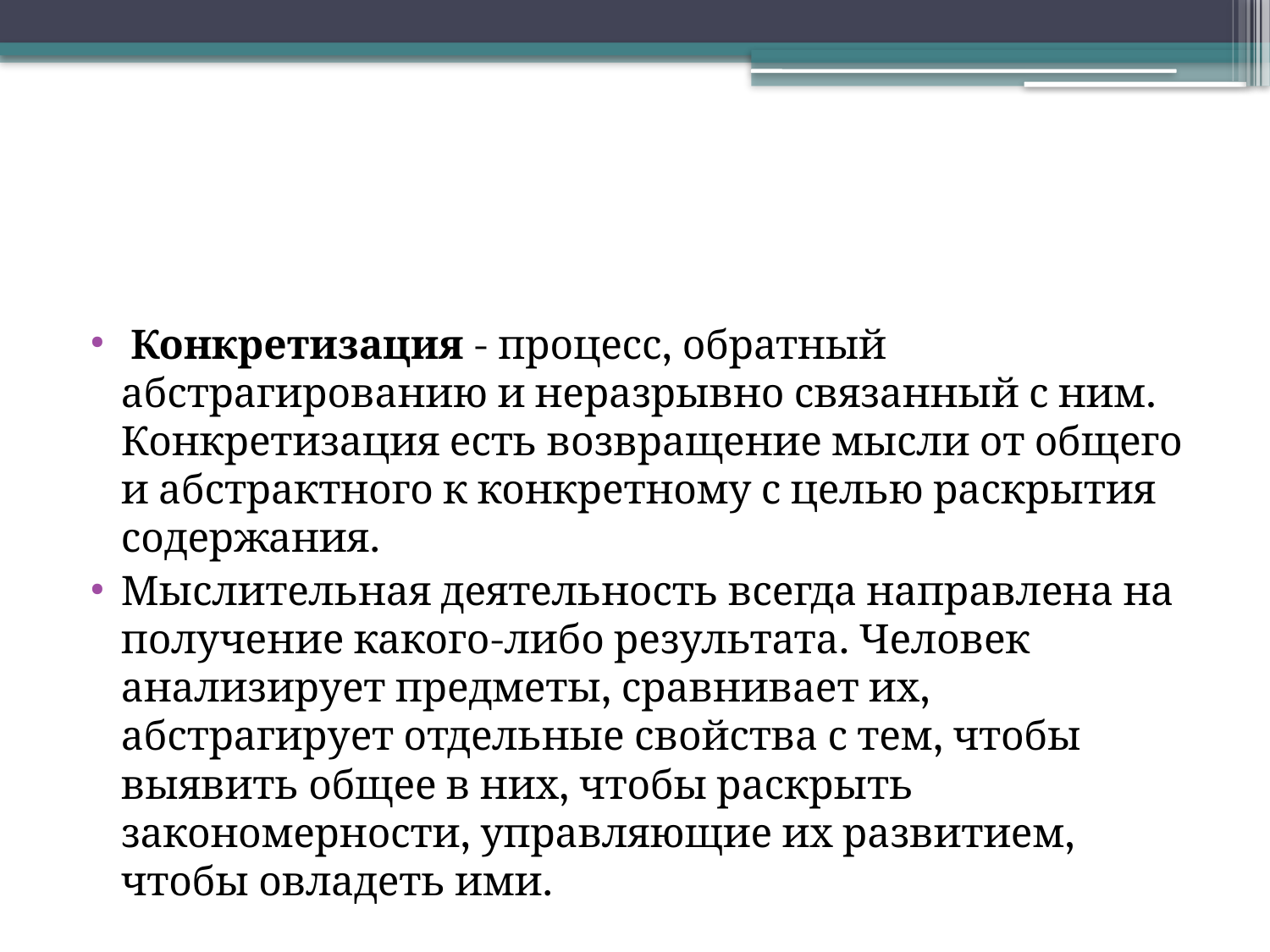

Конкретизация - процесс, обратный абстрагированию и неразрывно связанный с ним. Конкретизация есть возвращение мысли от общего и абстрактного к конкретному с целью раскрытия содержания.
Мыслительная деятельность всегда направлена на получение какого-либо результата. Человек анализирует предметы, сравнивает их, абстрагирует отдельные свойства с тем, чтобы выявить общее в них, чтобы раскрыть закономерности, управляющие их развитием, чтобы овладеть ими.